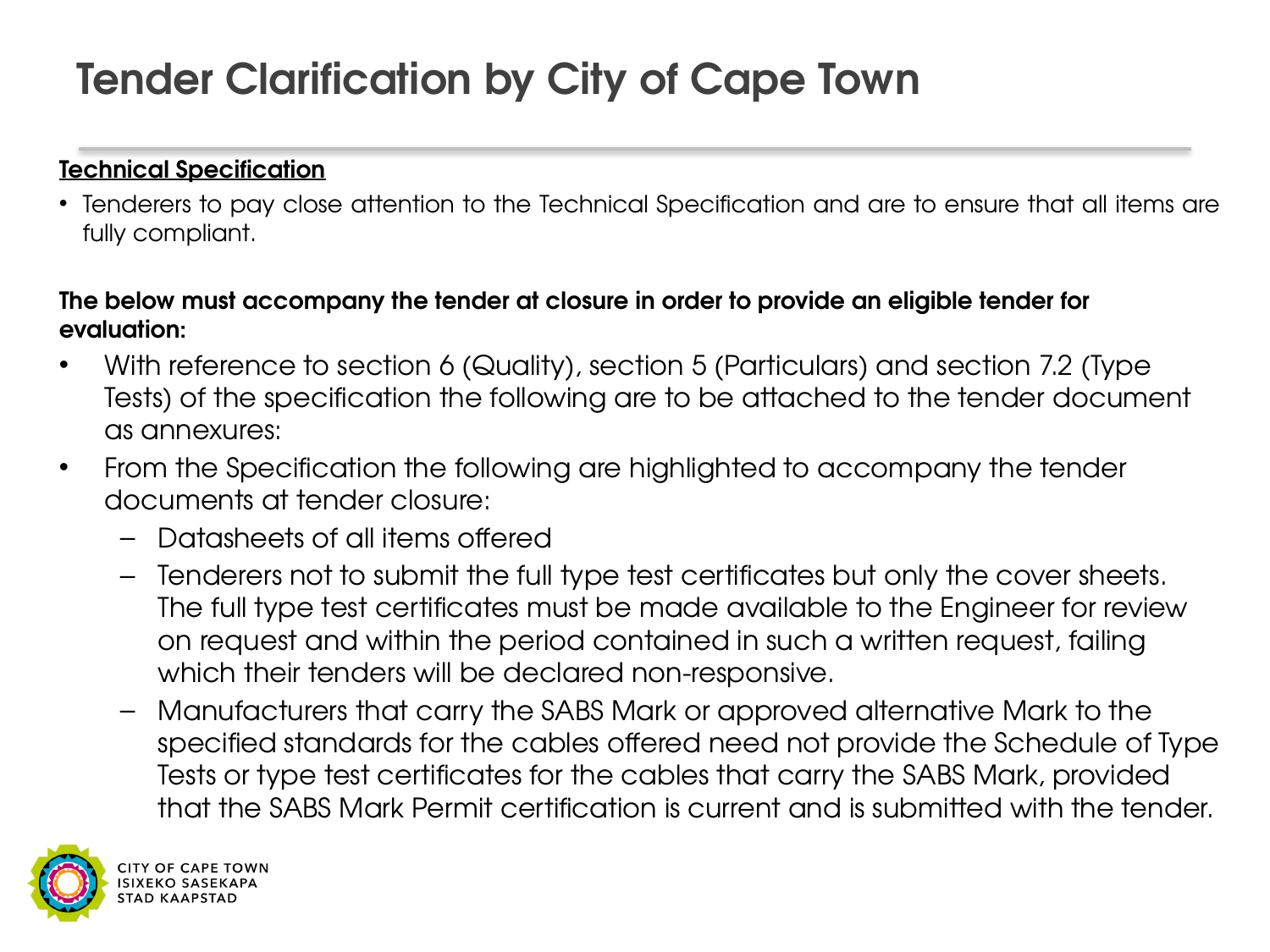

# Tender Clarification by City of Cape Town
Technical Specification
Tenderers to pay close attention to the Technical Specification and are to ensure that all items are fully compliant.

The below must accompany the tender at closure in order to provide an eligible tender for evaluation:
With reference to section 6 (Quality), section 5 (Particulars) and section 7.2 (Type Tests) of the specification the following are to be attached to the tender document as annexures:
From the Specification the following are highlighted to accompany the tender documents at tender closure:
	Datasheets of all items offered
Tenderers not to submit the full type test certificates but only the cover sheets. The full type test certificates must be made available to the Engineer for review on request and within the period contained in such a written request, failing which their tenders will be declared non-responsive.
Manufacturers that carry the SABS Mark or approved alternative Mark to the specified standards for the cables offered need not provide the Schedule of Type Tests or type test certificates for the cables that carry the SABS Mark, provided that the SABS Mark Permit certification is current and is submitted with the tender.